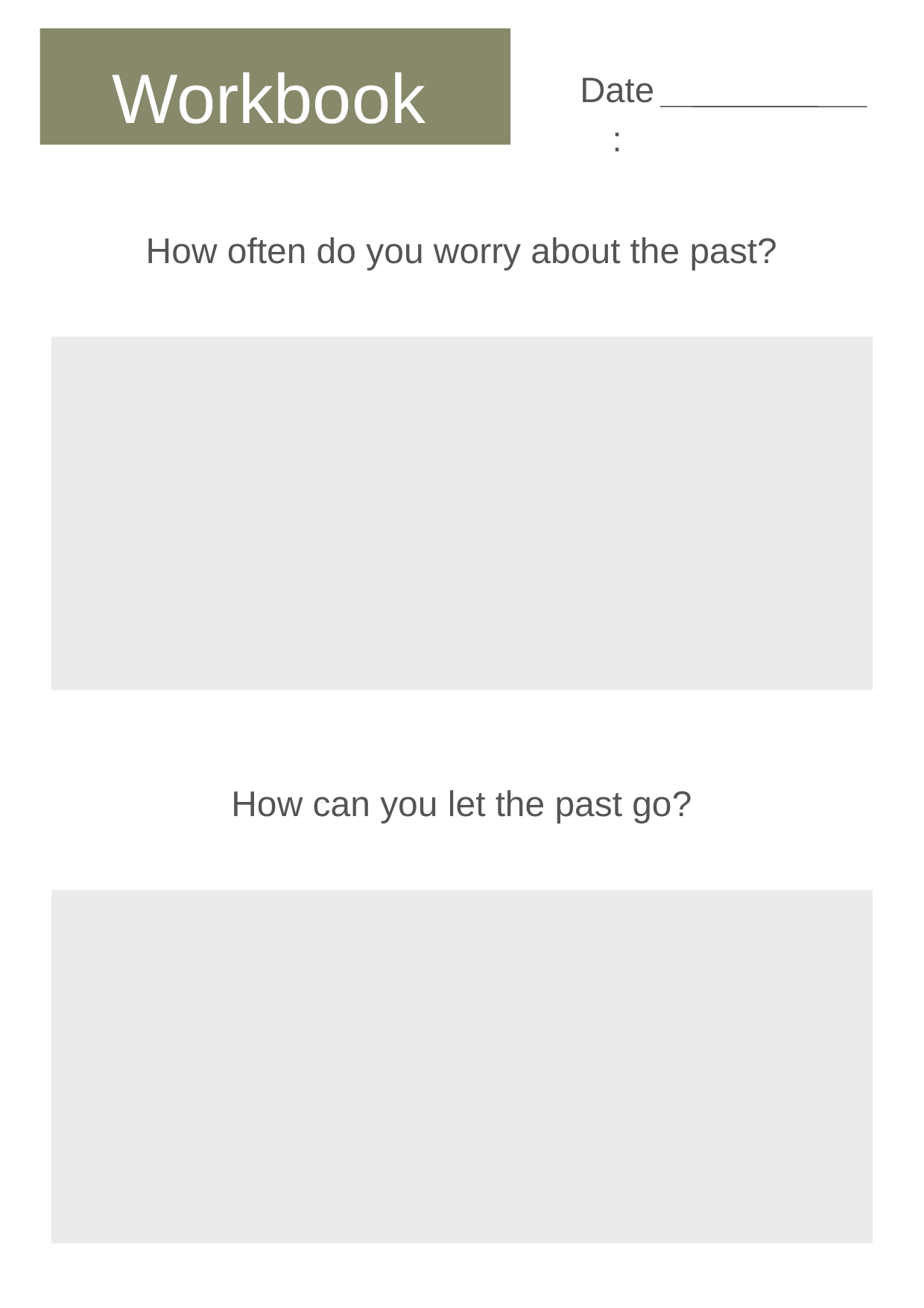

Workbook
Date:

How often do you worry about the past?

How can you let the past go?